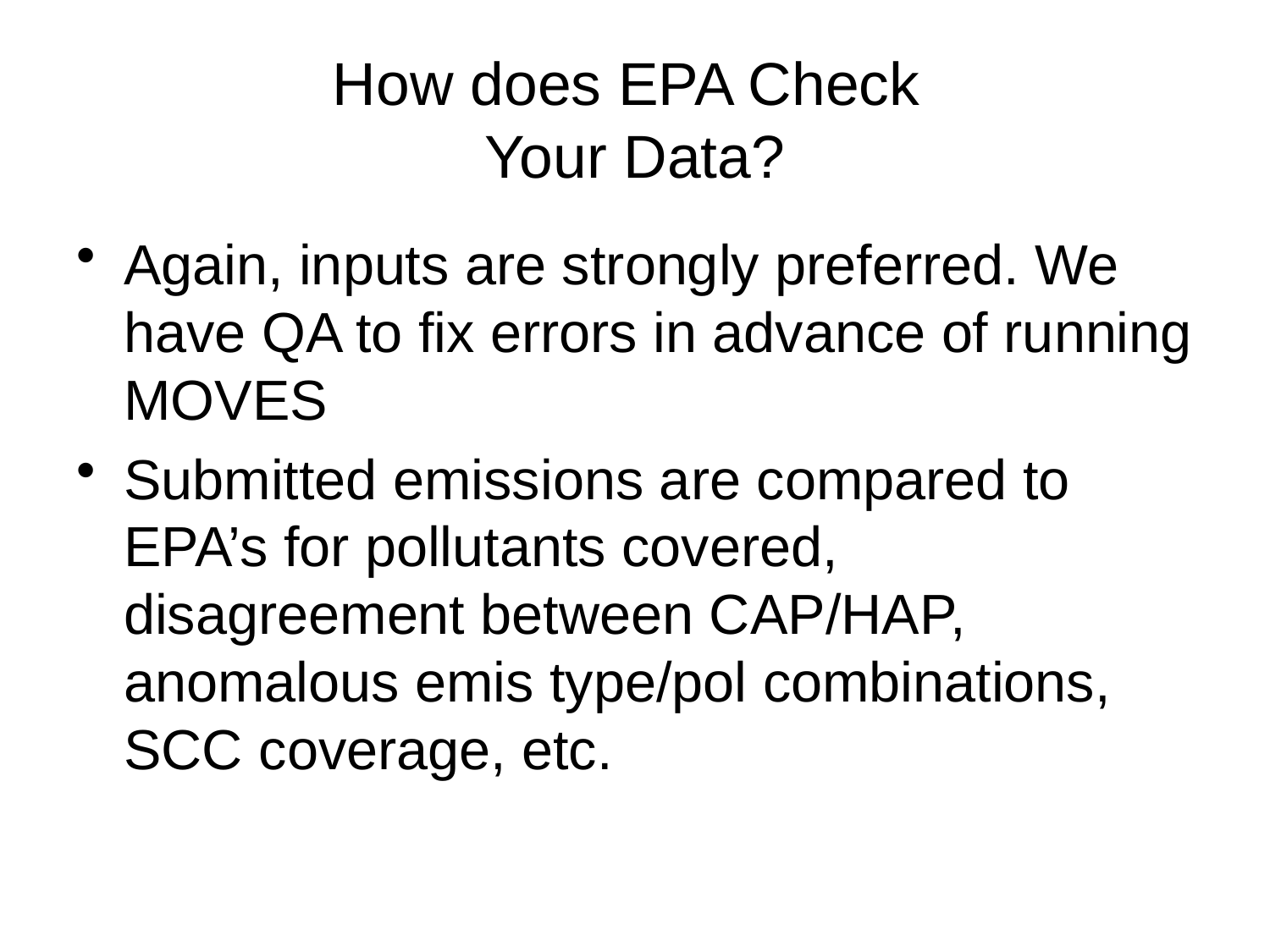

# How does EPA Check Your Data?
Again, inputs are strongly preferred. We have QA to fix errors in advance of running MOVES
Submitted emissions are compared to EPA’s for pollutants covered, disagreement between CAP/HAP, anomalous emis type/pol combinations, SCC coverage, etc.